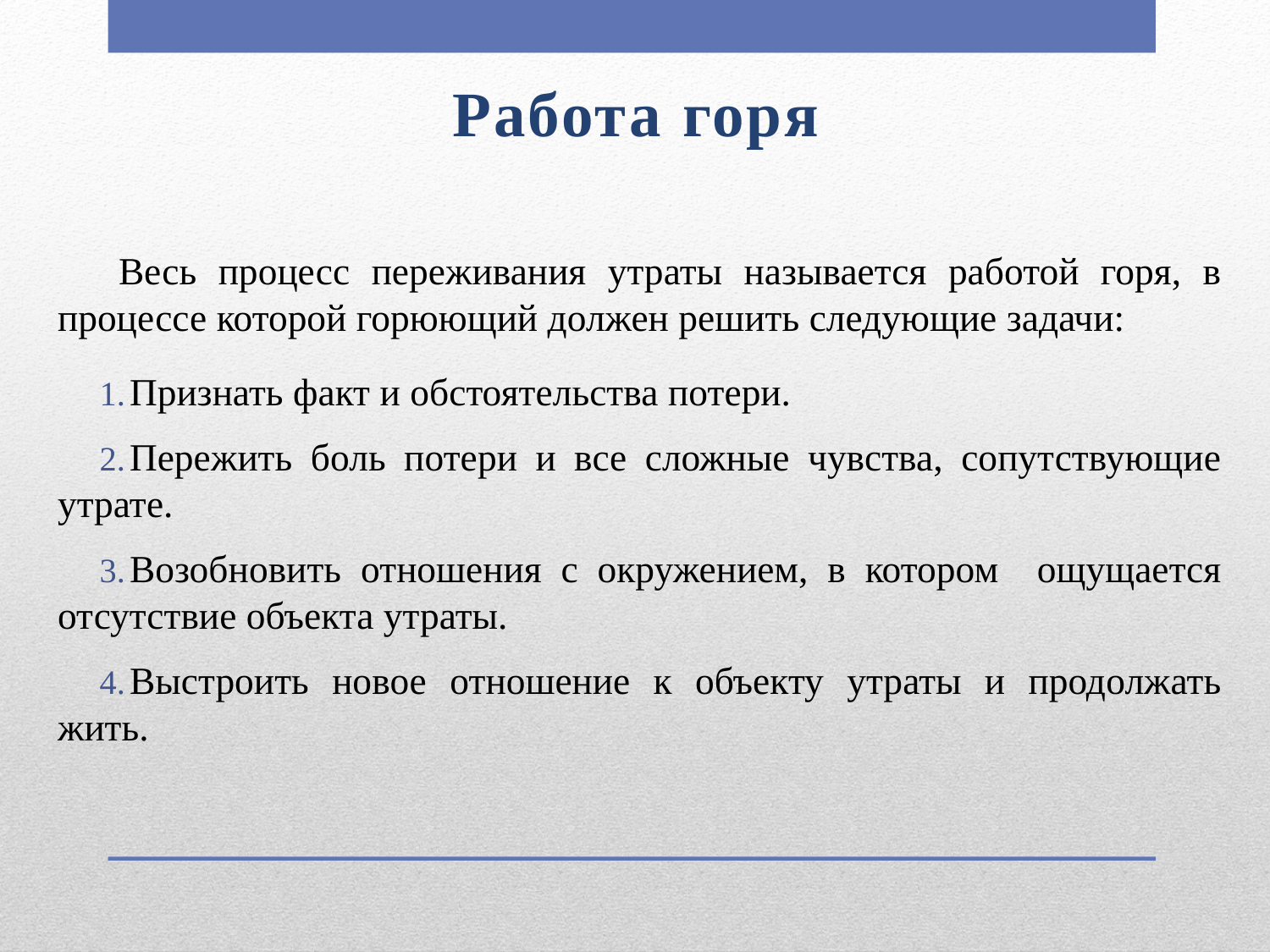

# Работа горя
Весь процесс переживания утраты называется работой горя, в процессе которой горюющий должен решить следующие задачи:
Признать факт и обстоятельства потери.
Пережить боль потери и все сложные чувства, сопутствующие утрате.
Возобновить отношения с окружением, в котором  ощущается отсутствие объекта утраты.
Выстроить новое отношение к объекту утраты и продолжать жить.